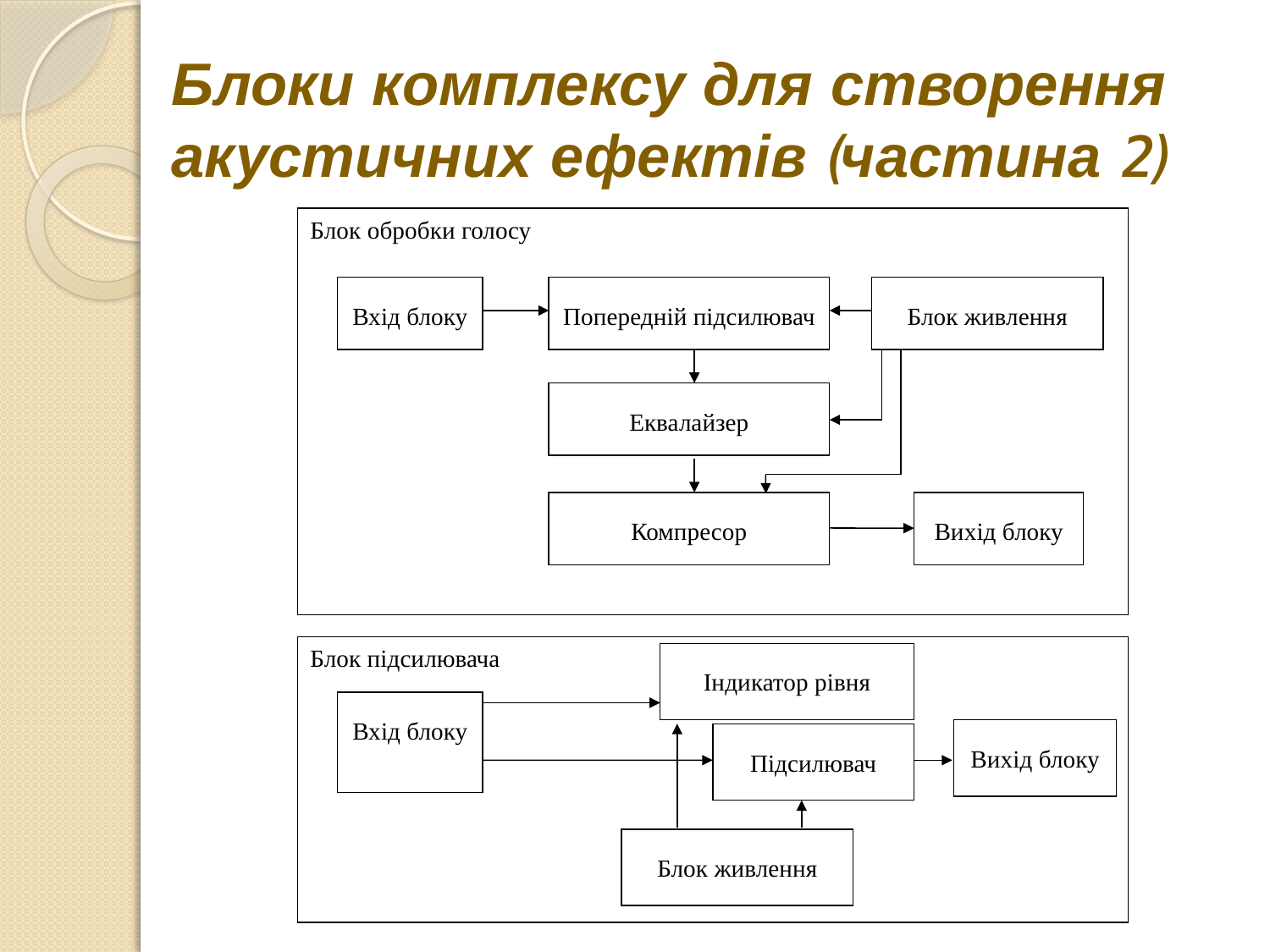

# Блоки комплексу для створення акустичних ефектів (частина 2)
Блок обробки голосу

Вхід блоку

Попередній підсилювач

Блок живлення

Еквалайзер

Компресор

Вихід блоку
Блок підсилювача

Індикатор рівня

Вхід блоку

Вихід блоку

Підсилювач

Блок живлення